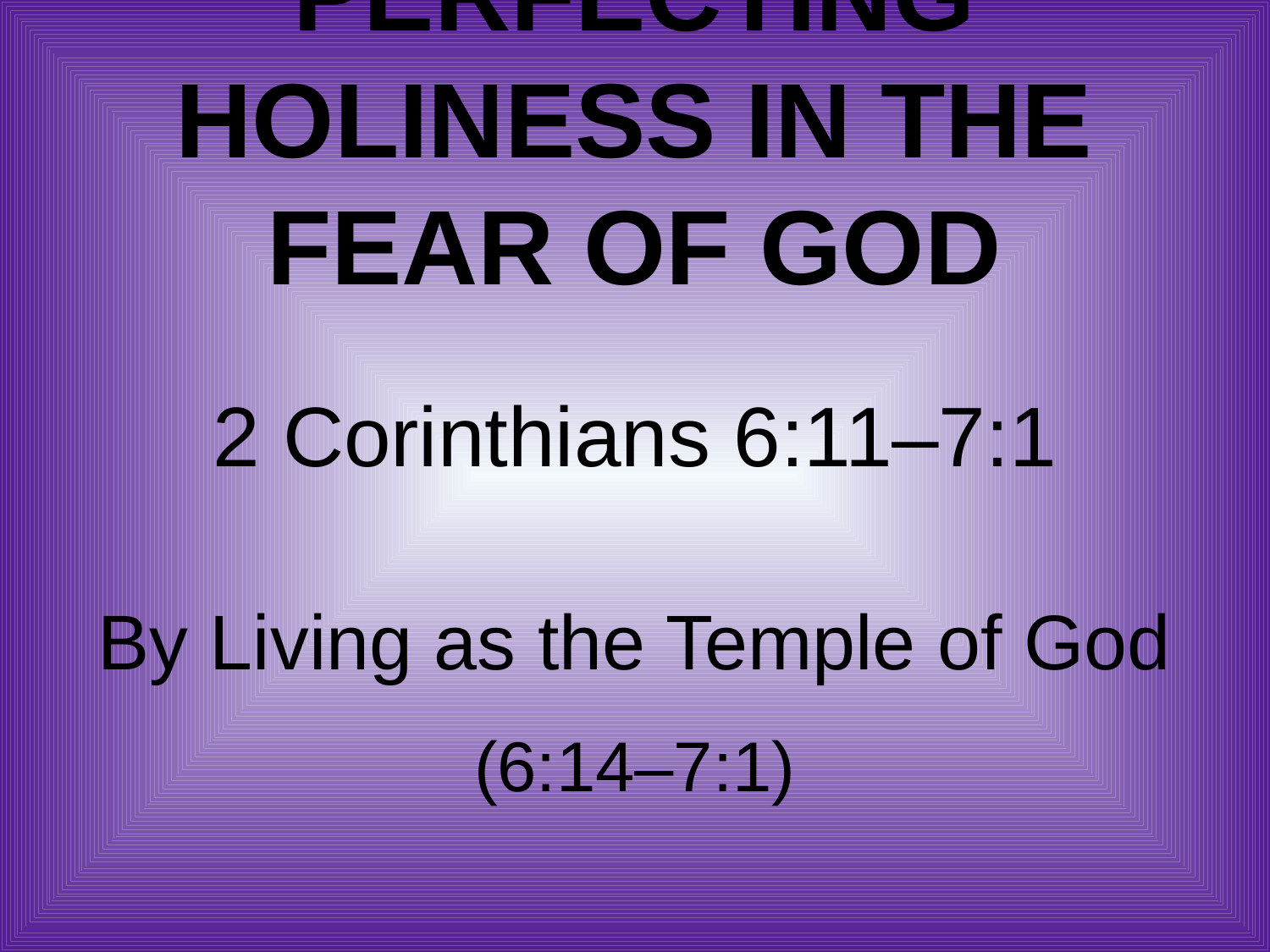

# Perfecting Holiness in the Fear of God
2 Corinthians 6:11–7:1

By Living as the Temple of God
(6:14–7:1)